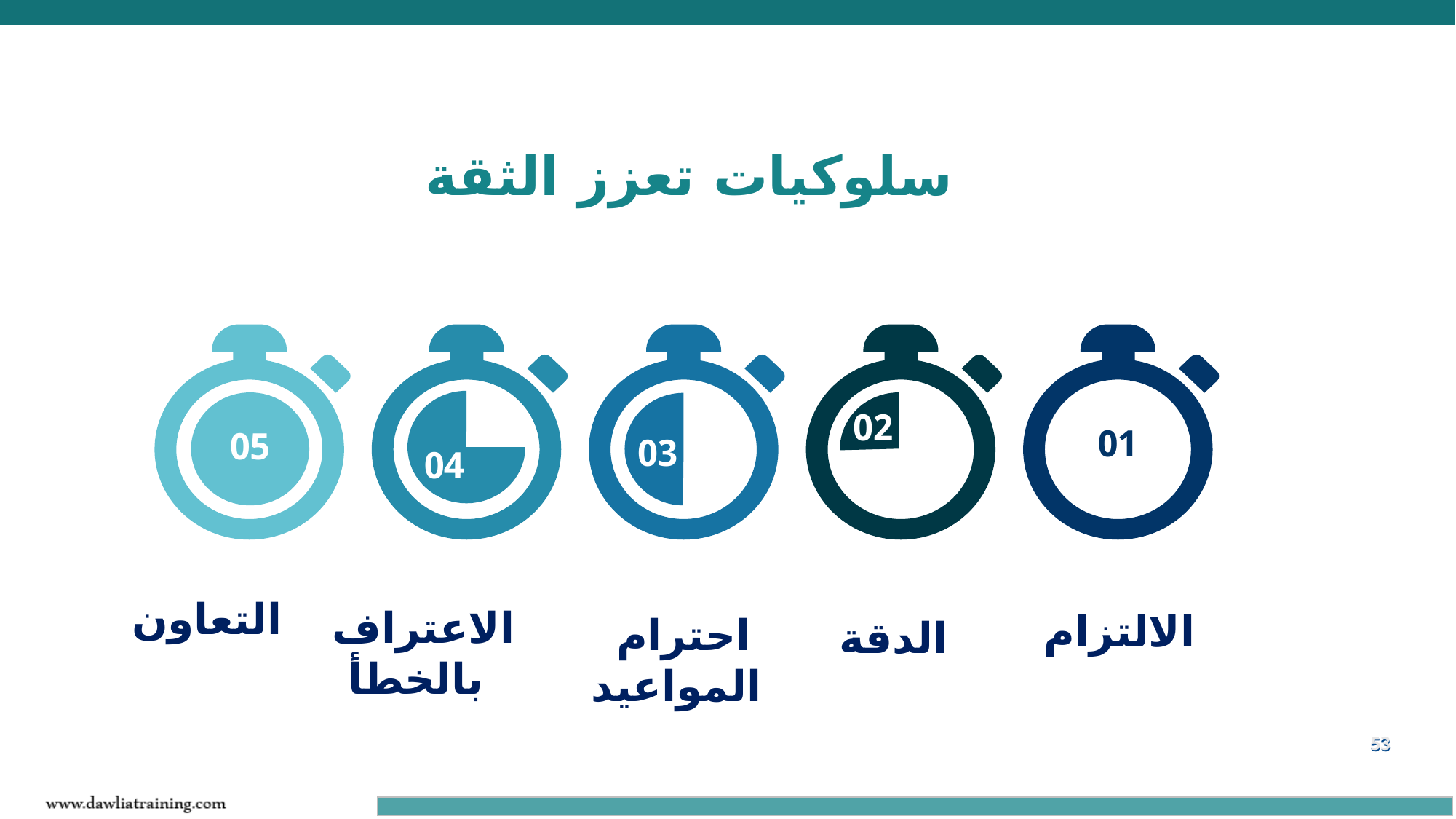

سلوكيات تعزز الثقة

02
01
05
03
04
التعاون
الاعتراف بالخطأ
الالتزام
احترام المواعيد
الدقة
53